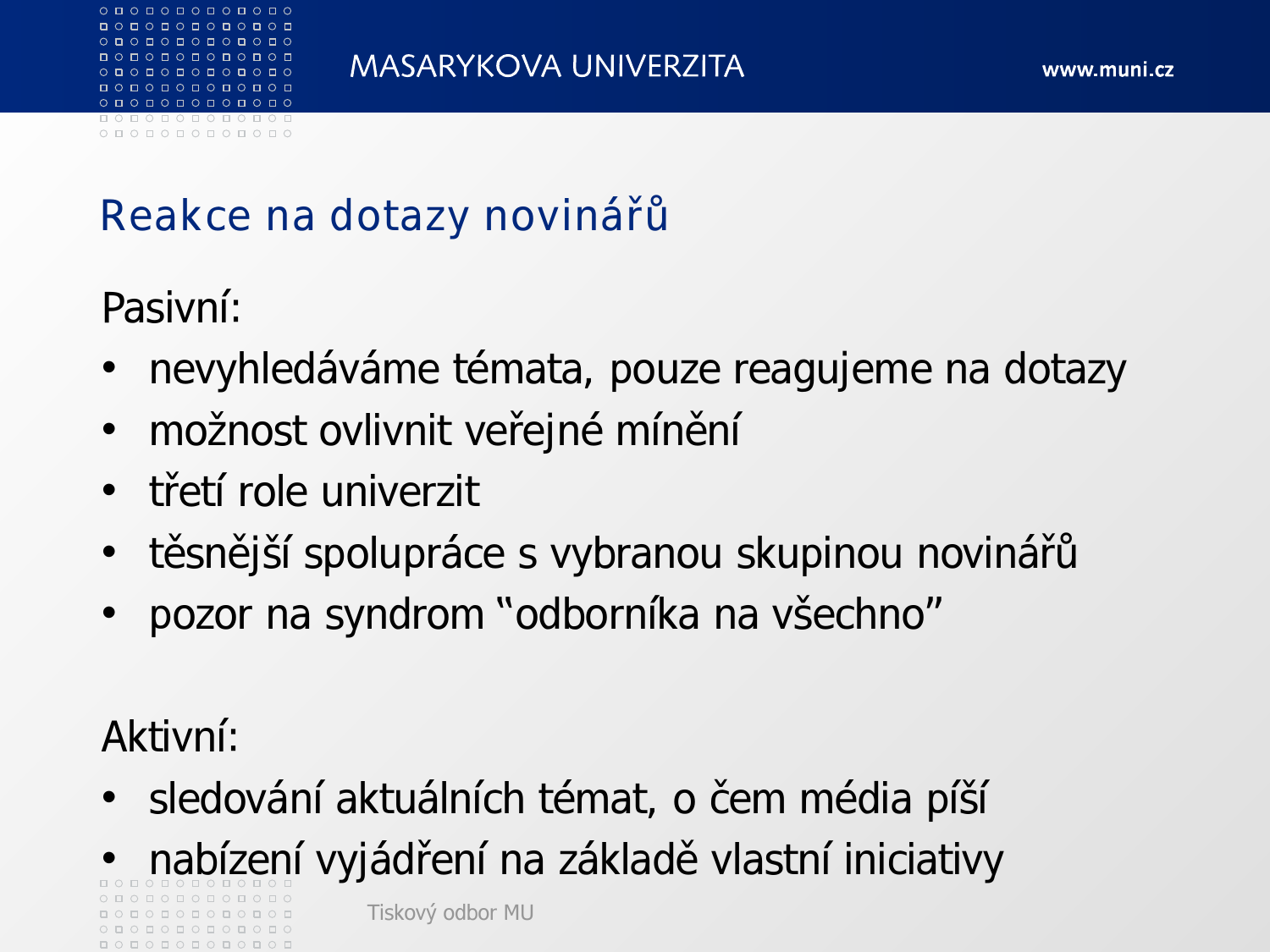

# Reakce na dotazy novinářů
Pasivní:
nevyhledáváme témata, pouze reagujeme na dotazy
možnost ovlivnit veřejné mínění
třetí role univerzit
těsnější spolupráce s vybranou skupinou novinářů
pozor na syndrom “odborníka na všechno”

Aktivní:
sledování aktuálních témat, o čem média píší
nabízení vyjádření na základě vlastní iniciativy
Tiskový odbor MU